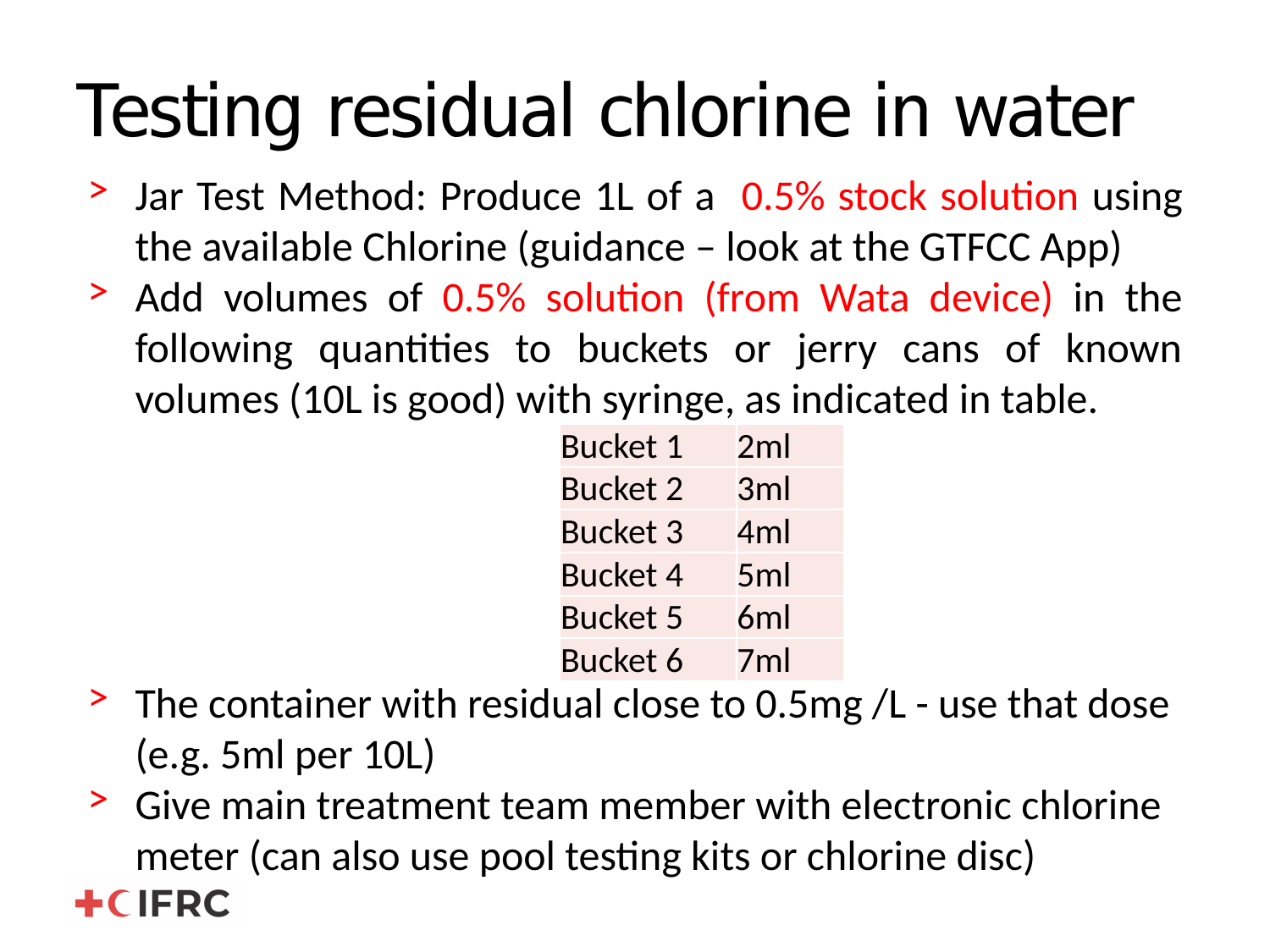

# Testing residual chlorine in water
Jar Test Method: Produce 1L of a  0.5% stock solution using the available Chlorine (guidance – look at the GTFCC App)
Add volumes of 0.5% solution (from Wata device) in the following quantities to buckets or jerry cans of known volumes (10L is good) with syringe, as indicated in table.

The container with residual close to 0.5mg /L - use that dose (e.g. 5ml per 10L)
Give main treatment team member with electronic chlorine meter (can also use pool testing kits or chlorine disc)
| Bucket 1 | 2ml |
| --- | --- |
| Bucket 2 | 3ml |
| Bucket 3 | 4ml |
| Bucket 4 | 5ml |
| Bucket 5 | 6ml |
| Bucket 6 | 7ml |